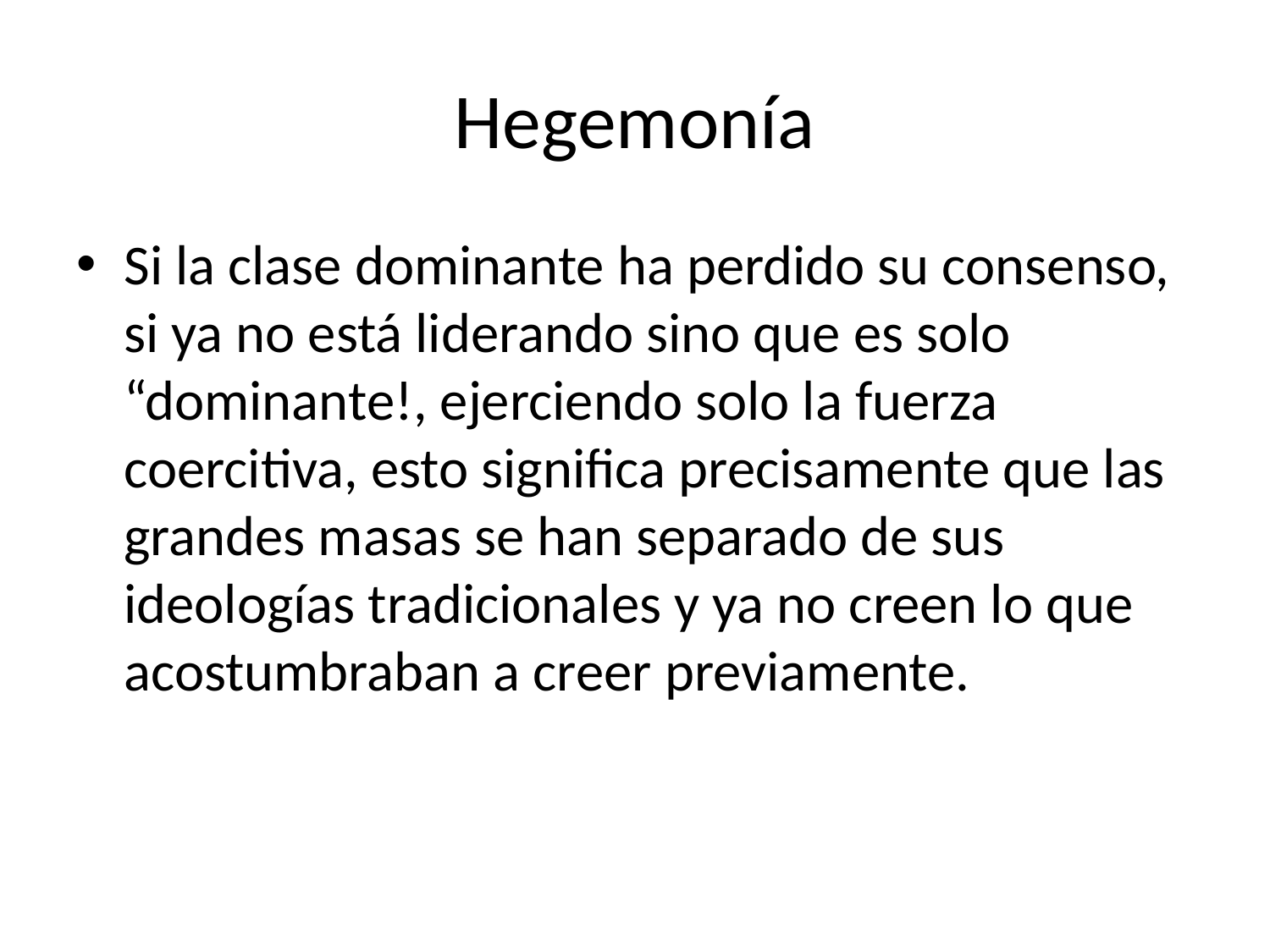

# Hegemonía
Si la clase dominante ha perdido su consenso, si ya no está liderando sino que es solo “dominante!, ejerciendo solo la fuerza coercitiva, esto significa precisamente que las grandes masas se han separado de sus ideologías tradicionales y ya no creen lo que acostumbraban a creer previamente.